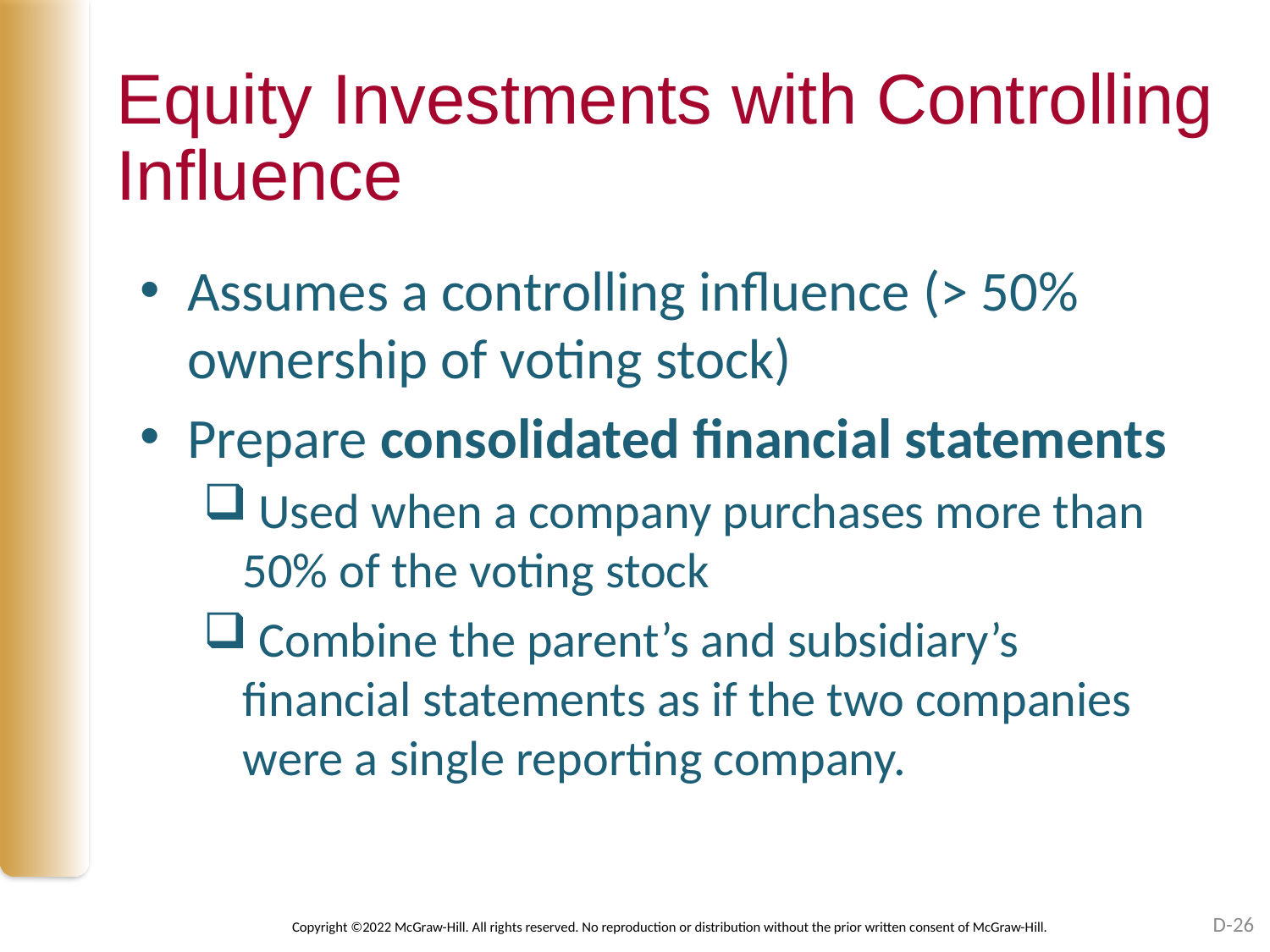

# Equity Investments with Controlling Influence
Assumes a controlling influence (> 50% ownership of voting stock)
Prepare consolidated financial statements
 Used when a company purchases more than 50% of the voting stock
 Combine the parent’s and subsidiary’s financial statements as if the two companies were a single reporting company.

D-26
Copyright ©2022 McGraw-Hill. All rights reserved. No reproduction or distribution without the prior written consent of McGraw-Hill.